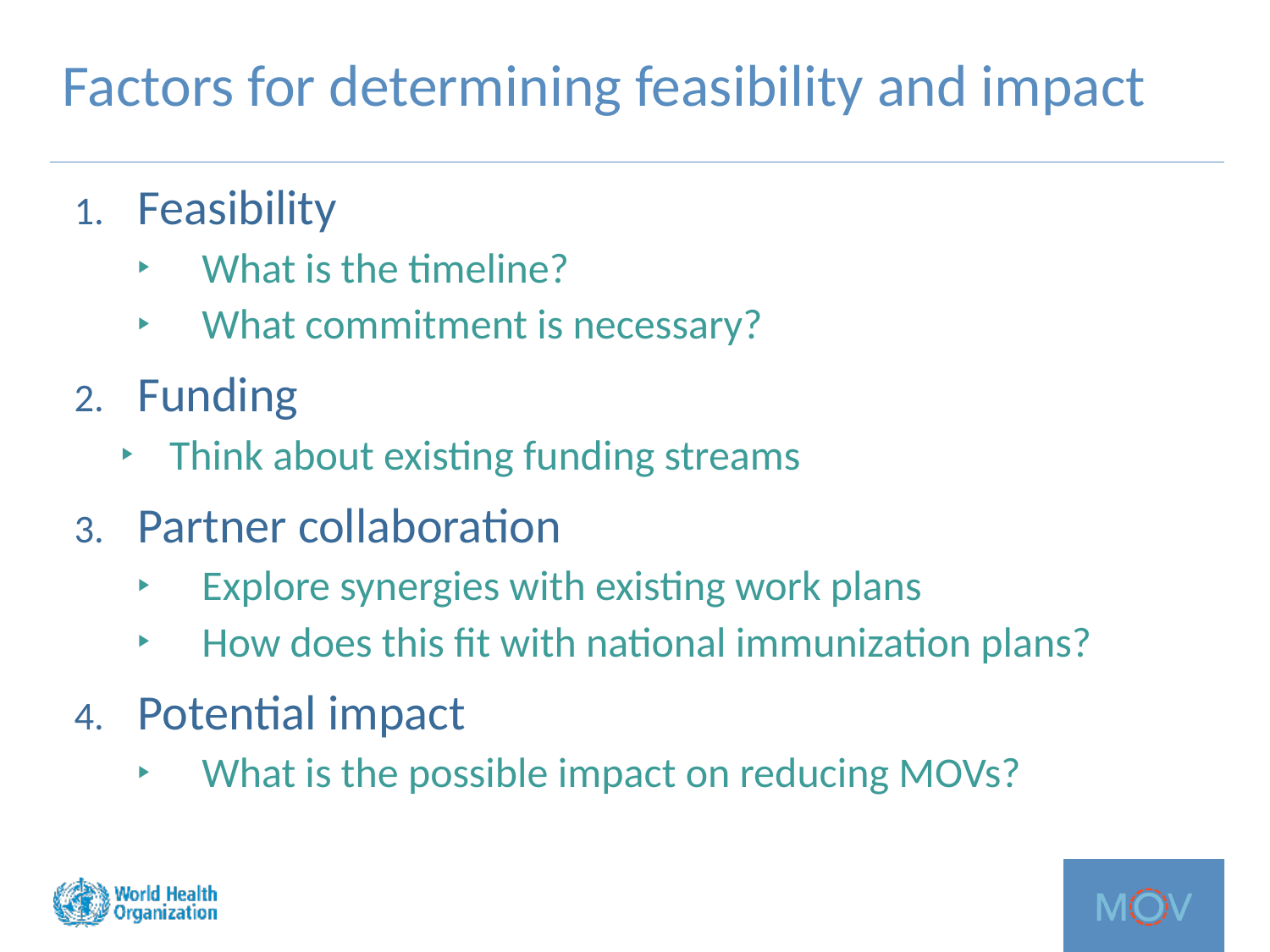

# Factors for determining feasibility and impact
Feasibility
What is the timeline?
What commitment is necessary?
Funding
Think about existing funding streams
Partner collaboration
Explore synergies with existing work plans
How does this fit with national immunization plans?
Potential impact
What is the possible impact on reducing MOVs?